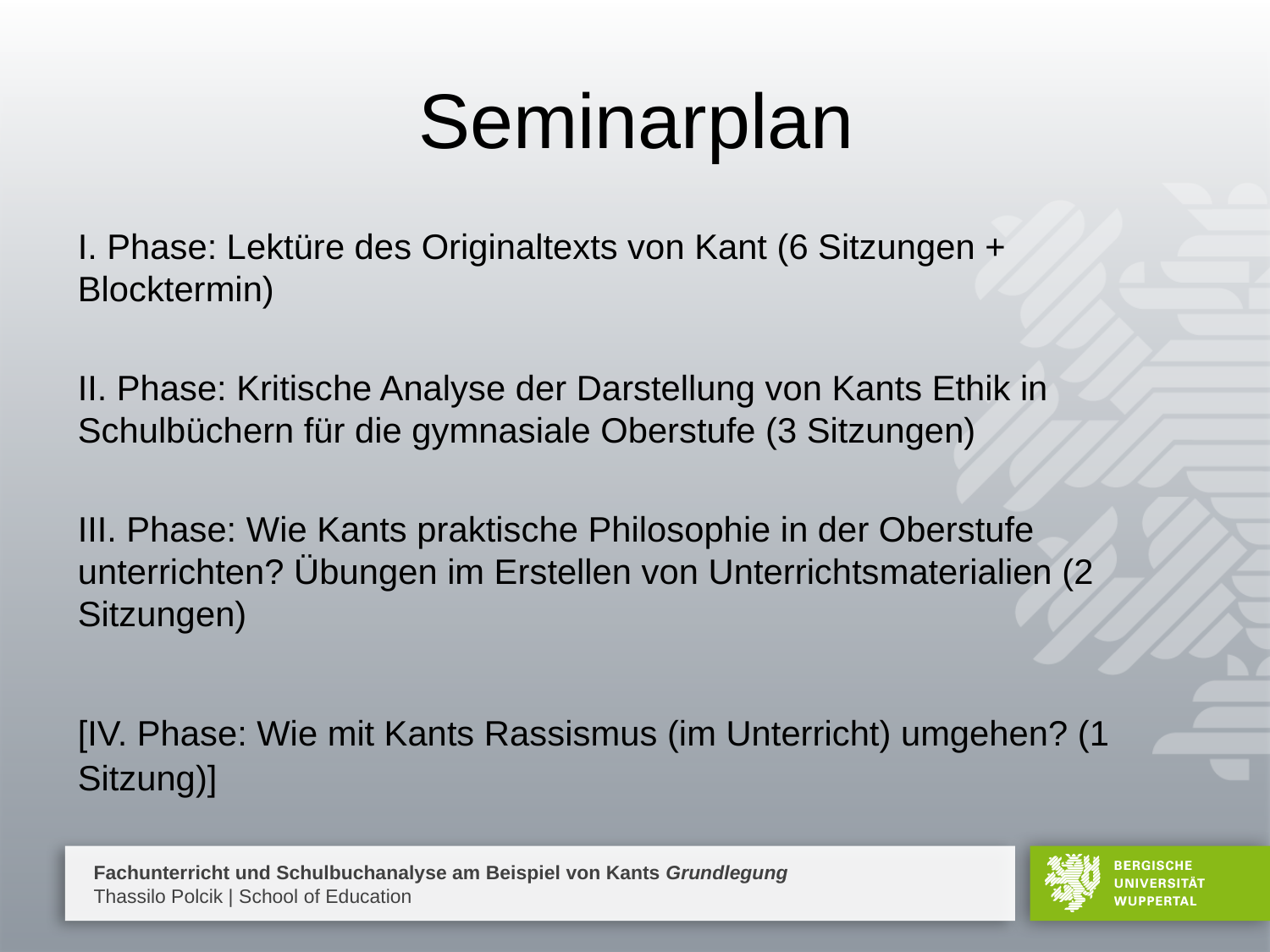

# Seminarplan
I. Phase: Lektüre des Originaltexts von Kant (6 Sitzungen + Blocktermin)

II. Phase: Kritische Analyse der Darstellung von Kants Ethik in Schulbüchern für die gymnasiale Oberstufe (3 Sitzungen)

III. Phase: Wie Kants praktische Philosophie in der Oberstufe unterrichten? Übungen im Erstellen von Unterrichtsmaterialien (2 Sitzungen)

[IV. Phase: Wie mit Kants Rassismus (im Unterricht) umgehen? (1 Sitzung)]